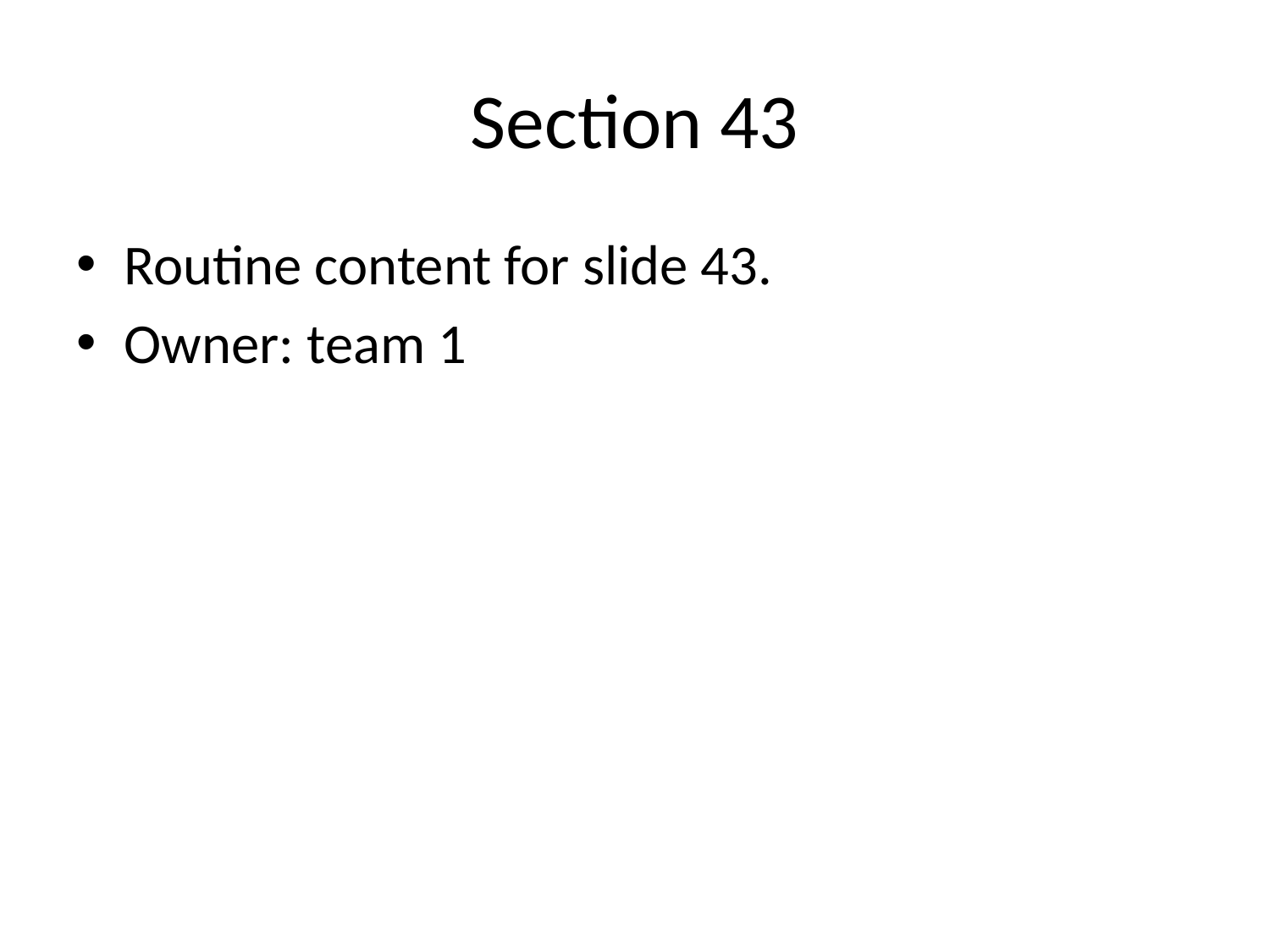

# Section 43
Routine content for slide 43.
Owner: team 1